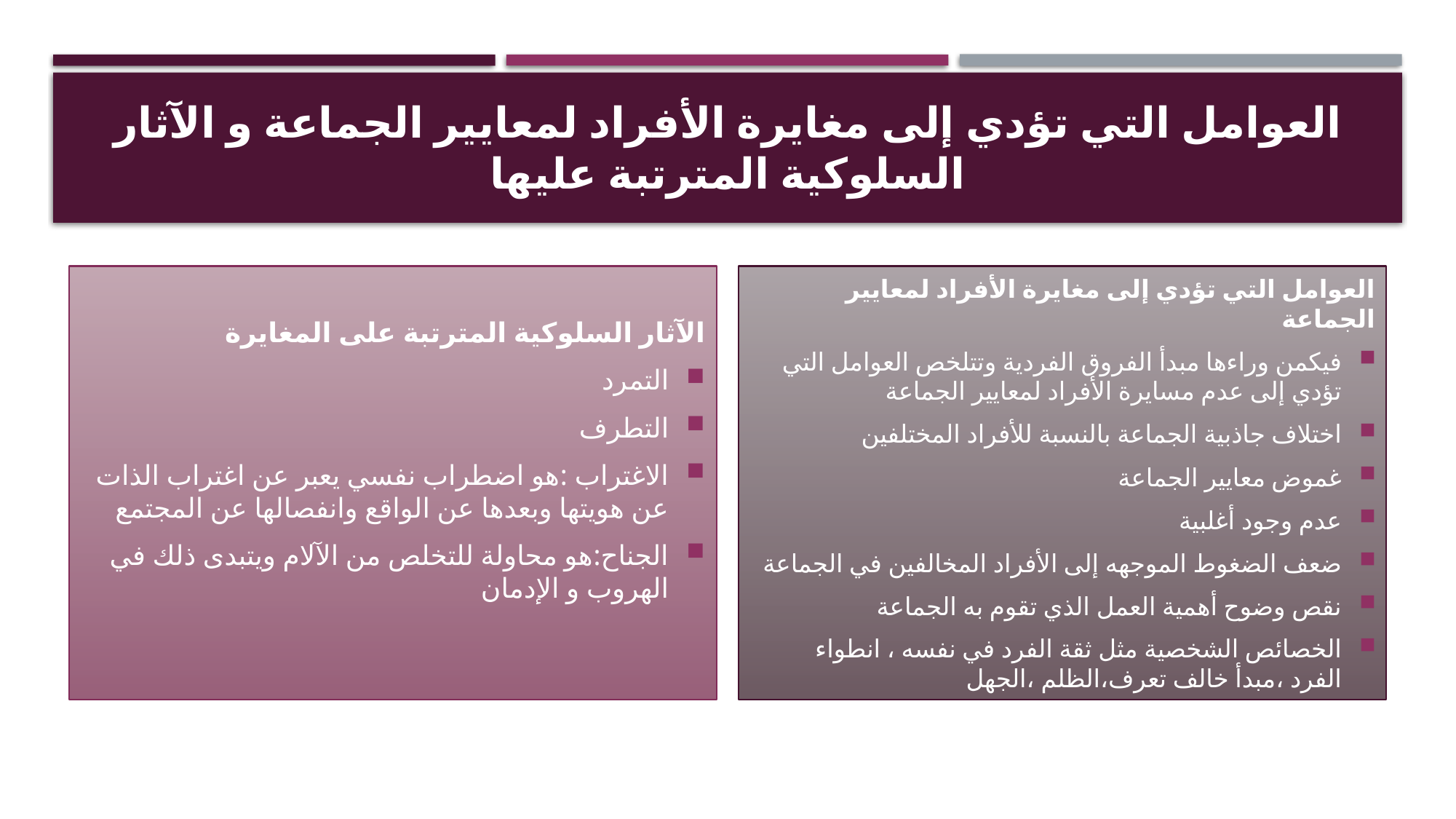

# العوامل التي تؤدي إلى مغايرة الأفراد لمعايير الجماعة و الآثار السلوكية المترتبة عليها
الآثار السلوكية المترتبة على المغايرة
التمرد
التطرف
الاغتراب :هو اضطراب نفسي يعبر عن اغتراب الذات عن هويتها وبعدها عن الواقع وانفصالها عن المجتمع
الجناح:هو محاولة للتخلص من الآلام ويتبدى ذلك في الهروب و الإدمان

العوامل التي تؤدي إلى مغايرة الأفراد لمعايير الجماعة
فيكمن وراءها مبدأ الفروق الفردية وتتلخص العوامل التي تؤدي إلى عدم مسايرة الأفراد لمعايير الجماعة
اختلاف جاذبية الجماعة بالنسبة للأفراد المختلفين
غموض معايير الجماعة
عدم وجود أغلبية
ضعف الضغوط الموجهه إلى الأفراد المخالفين في الجماعة
نقص وضوح أهمية العمل الذي تقوم به الجماعة
الخصائص الشخصية مثل ثقة الفرد في نفسه ، انطواء الفرد ،مبدأ خالف تعرف،الظلم ،الجهل